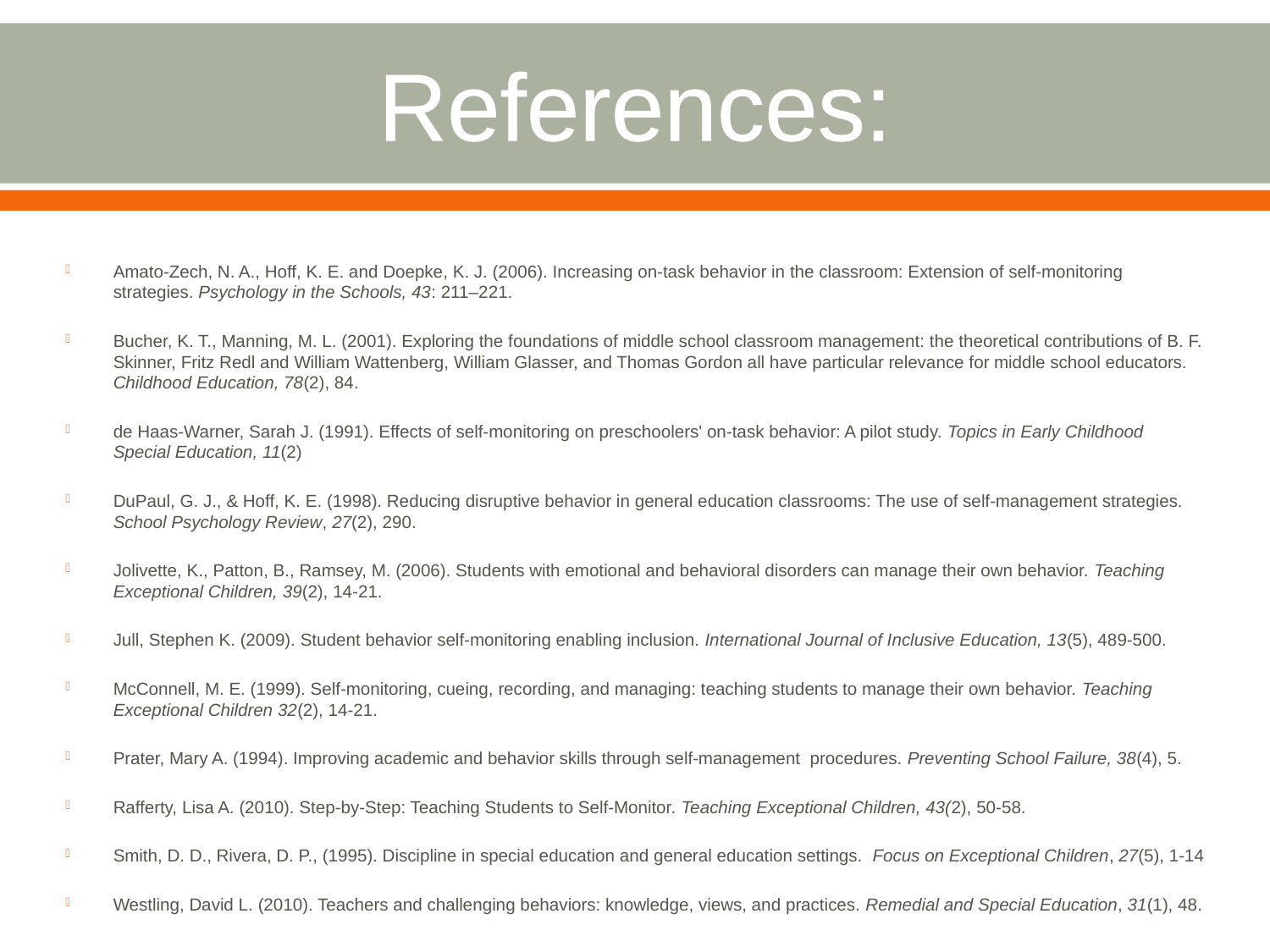

# References:
Amato-Zech, N. A., Hoff, K. E. and Doepke, K. J. (2006). Increasing on-task behavior in the classroom: Extension of self-monitoring strategies. Psychology in the Schools, 43: 211–221.

Bucher, K. T., Manning, M. L. (2001). Exploring the foundations of middle school classroom management: the theoretical contributions of B. F. Skinner, Fritz Redl and William Wattenberg, William Glasser, and Thomas Gordon all have particular relevance for middle school educators. Childhood Education, 78(2), 84.

de Haas-Warner, Sarah J. (1991). Effects of self-monitoring on preschoolers' on-task behavior: A pilot study. Topics in Early Childhood Special Education, 11(2)

DuPaul, G. J., & Hoff, K. E. (1998). Reducing disruptive behavior in general education classrooms: The use of self-management strategies. School Psychology Review, 27(2), 290.

Jolivette, K., Patton, B., Ramsey, M. (2006). Students with emotional and behavioral disorders can manage their own behavior. Teaching Exceptional Children, 39(2), 14-21.

Jull, Stephen K. (2009). Student behavior self-monitoring enabling inclusion. International Journal of Inclusive Education, 13(5), 489-500.

McConnell, M. E. (1999). Self-monitoring, cueing, recording, and managing: teaching students to manage their own behavior. Teaching Exceptional Children 32(2), 14-21.

Prater, Mary A. (1994). Improving academic and behavior skills through self-management  procedures. Preventing School Failure, 38(4), 5.

Rafferty, Lisa A. (2010). Step-by-Step: Teaching Students to Self-Monitor. Teaching Exceptional Children, 43(2), 50-58.

Smith, D. D., Rivera, D. P., (1995). Discipline in special education and general education settings.  Focus on Exceptional Children, 27(5), 1-14

Westling, David L. (2010). Teachers and challenging behaviors: knowledge, views, and practices. Remedial and Special Education, 31(1), 48.